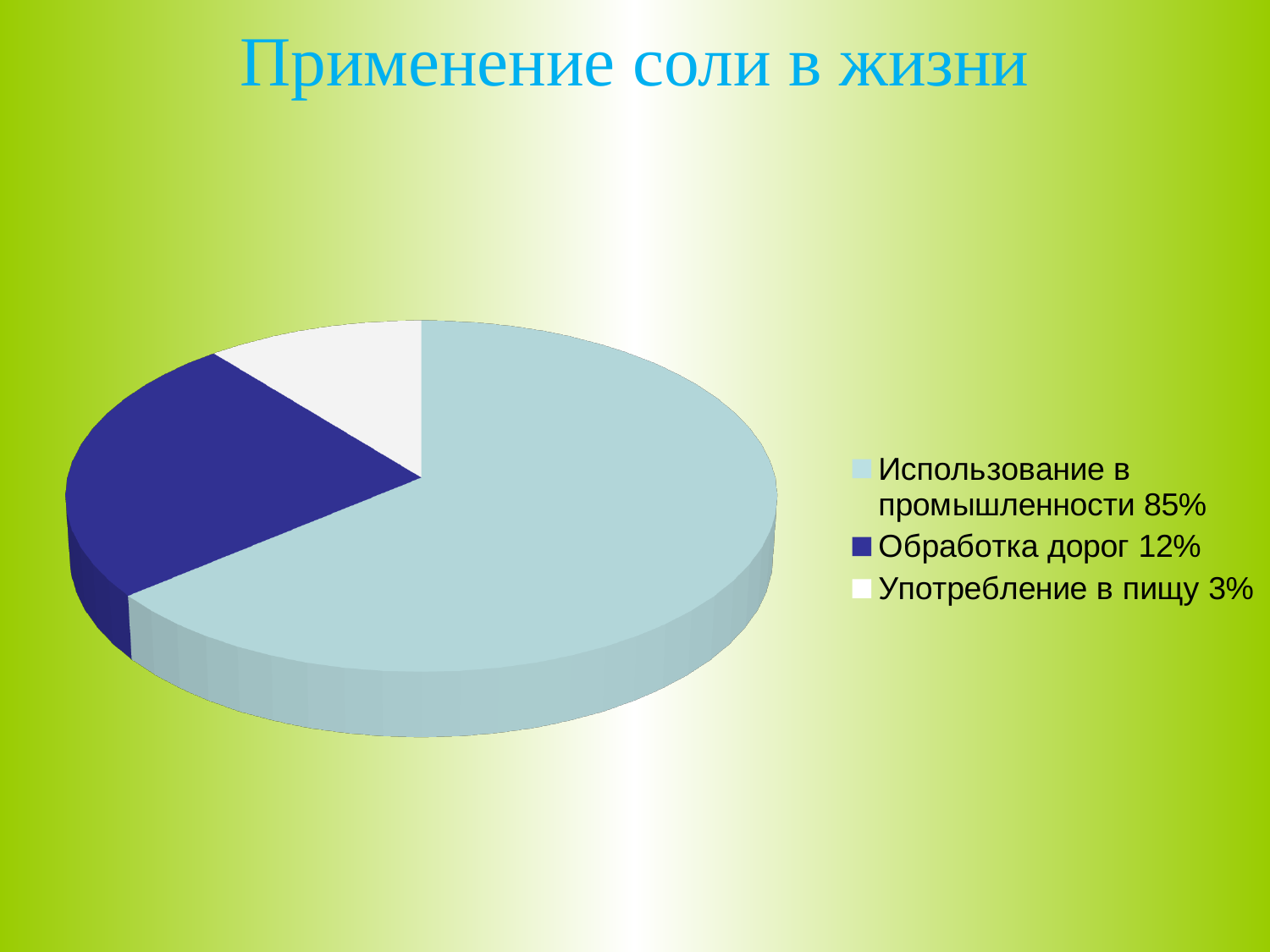

# Применение соли в жизни

[unsupported chart]